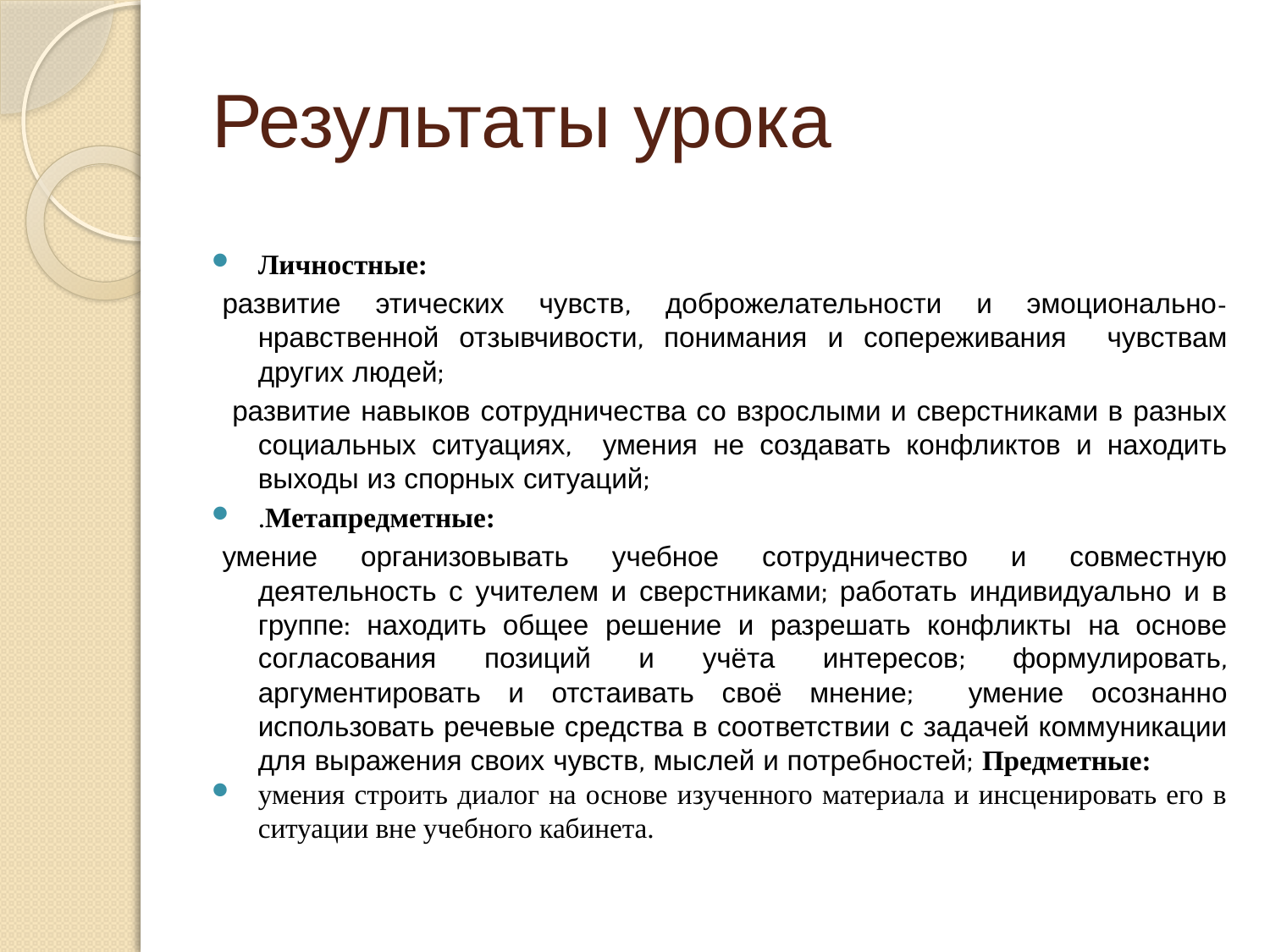

# Результаты урока

Личностные:
развитие этических чувств, доброжелательности и эмоционально-нравственной отзывчивости, понимания и сопереживания  чувствам других людей;
 развитие навыков сотрудничества со взрослыми и сверстниками в разных социальных ситуациях,  умения не создавать конфликтов и находить выходы из спорных ситуаций;
.Метапредметные:
умение организовывать учебное сотрудничество и совместную деятельность с учителем и сверстниками; работать индивидуально и в группе: находить общее решение и разрешать конфликты на основе согласования позиций и учёта интересов; формулировать, аргументировать и отстаивать своё мнение;  умение осознанно использовать речевые средства в соответствии с задачей коммуникации для выражения своих чувств, мыслей и потребностей; Предметные:
умения строить диалог на основе изученного материала и инсценировать его в ситуации вне учебного кабинета.